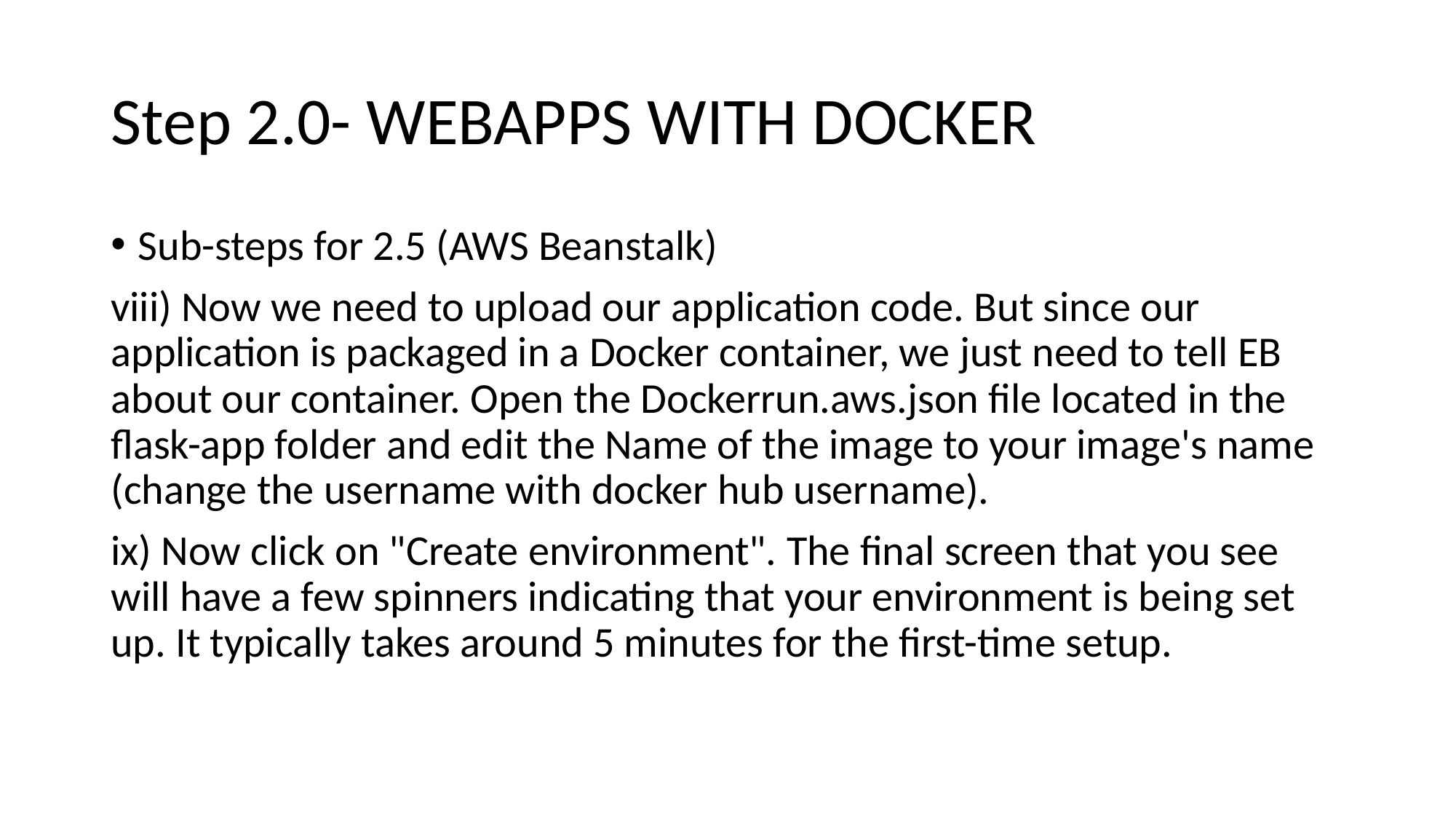

# Step 2.0- WEBAPPS WITH DOCKER
Sub-steps for 2.5 (AWS Beanstalk)
viii) Now we need to upload our application code. But since our application is packaged in a Docker container, we just need to tell EB about our container. Open the Dockerrun.aws.json file located in the flask-app folder and edit the Name of the image to your image's name (change the username with docker hub username).
ix) Now click on "Create environment". The final screen that you see will have a few spinners indicating that your environment is being set up. It typically takes around 5 minutes for the first-time setup.